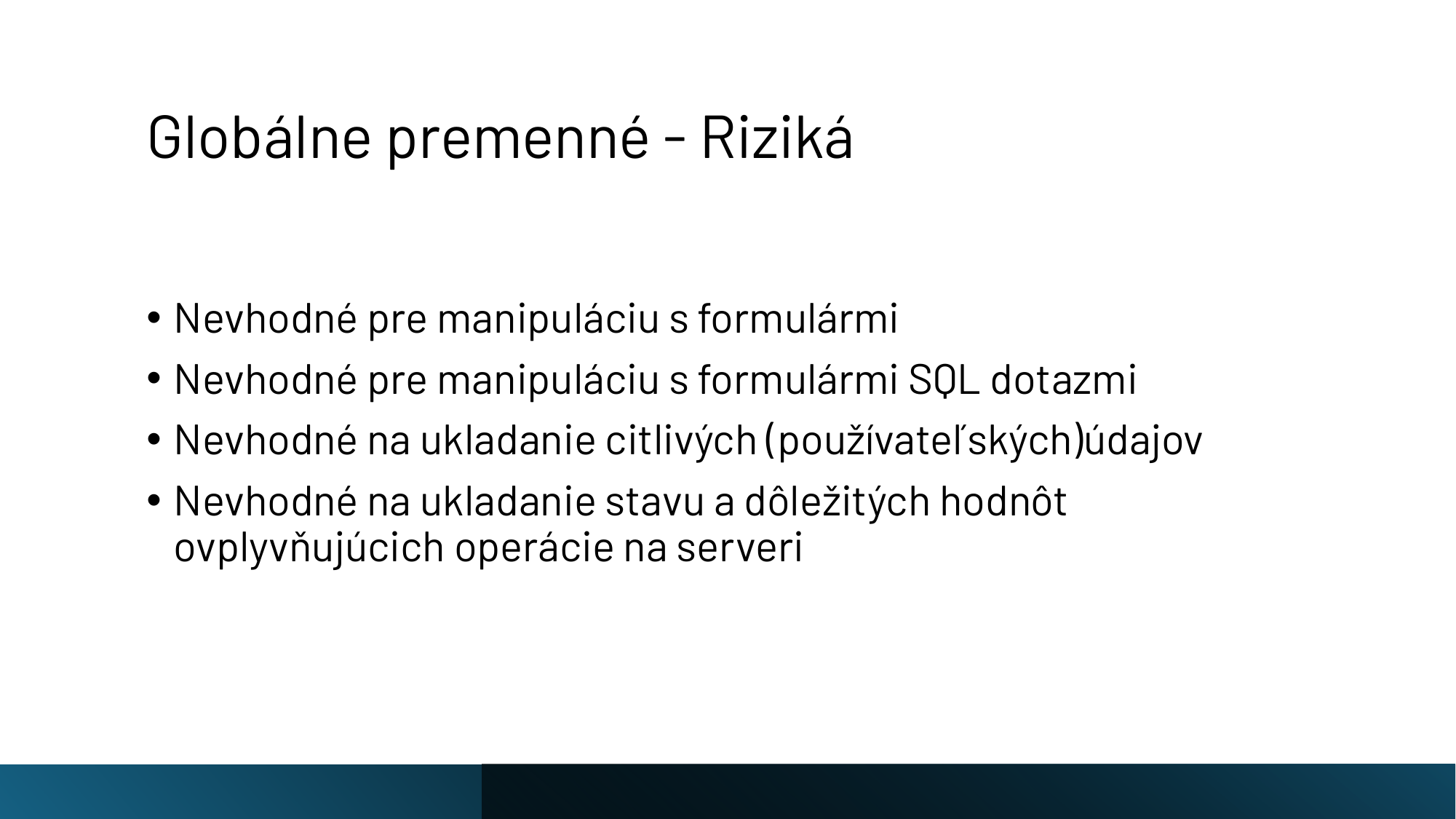

# Globálne premenné - Riziká
Nevhodné pre manipuláciu s formulármi
Nevhodné pre manipuláciu s formulármi SQL dotazmi
Nevhodné na ukladanie citlivých (používateľských)údajov
Nevhodné na ukladanie stavu a dôležitých hodnôt ovplyvňujúcich operácie na serveri